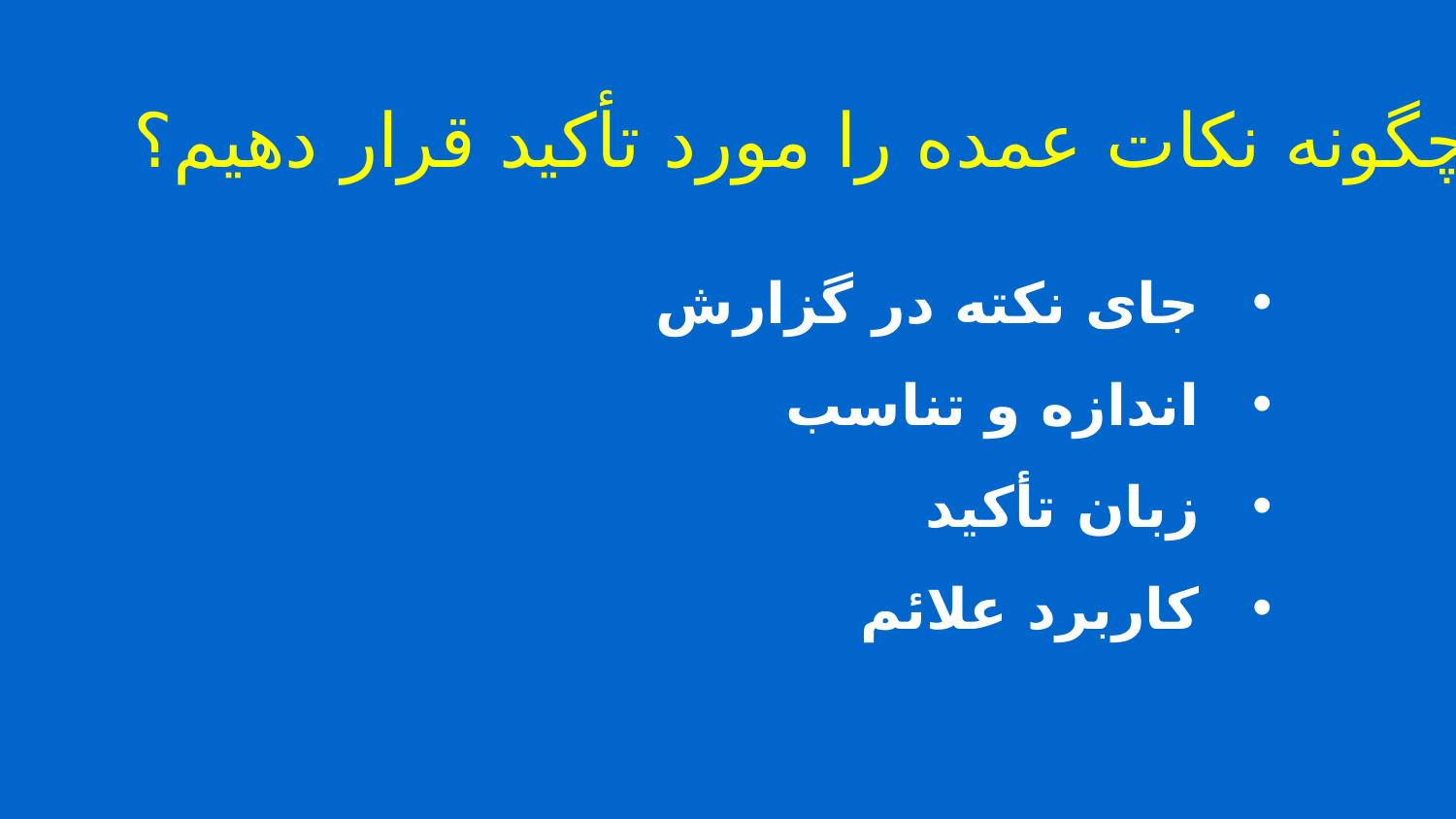

چگونه نکات عمده را مورد تأکید قرار دهیم؟
جای نکته در گزارش
اندازه و تناسب
زبان تأکید
کاربرد علائم